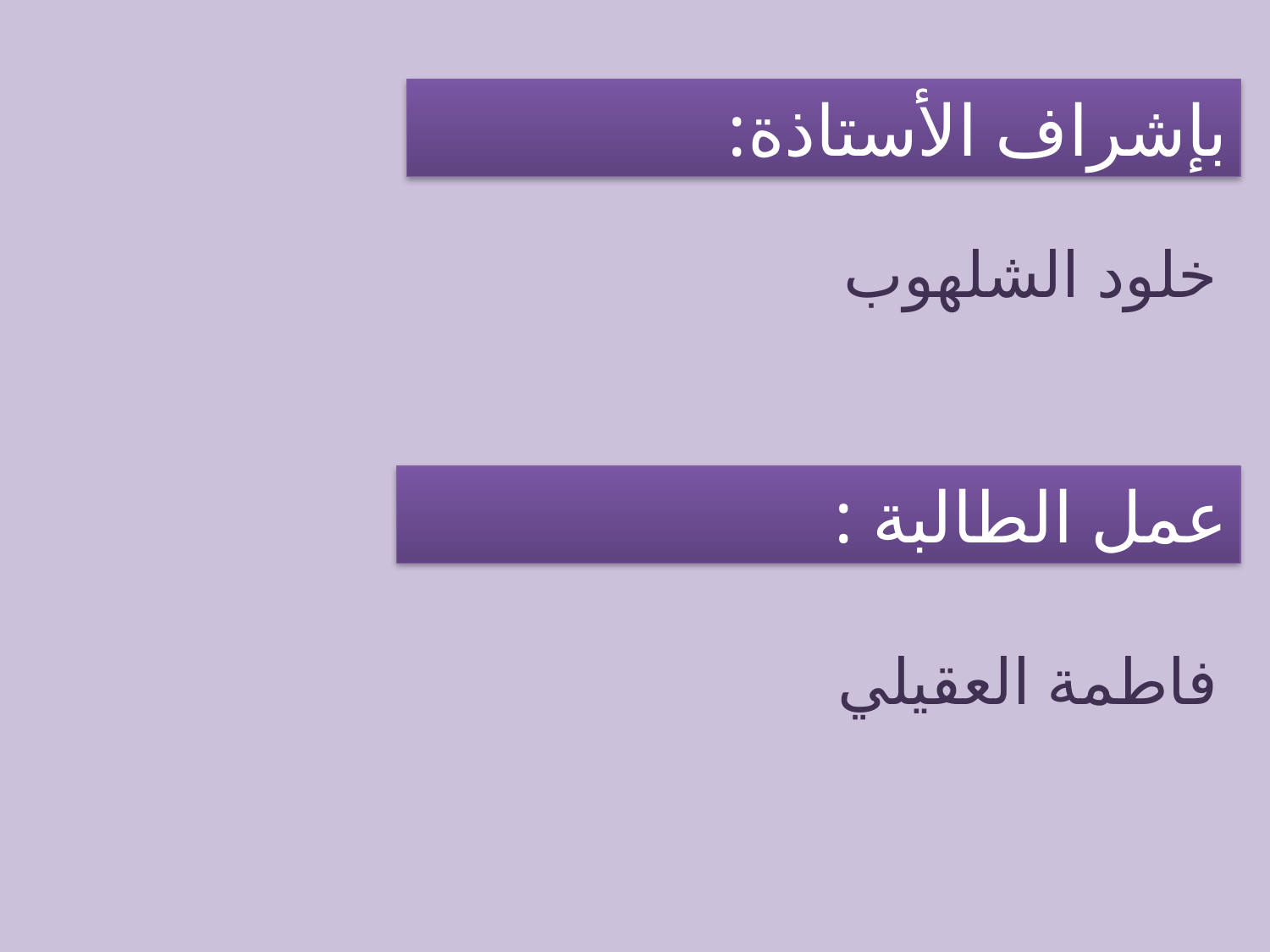

بإشراف الأستاذة:
خلود الشلهوب
عمل الطالبة :
فاطمة العقيلي